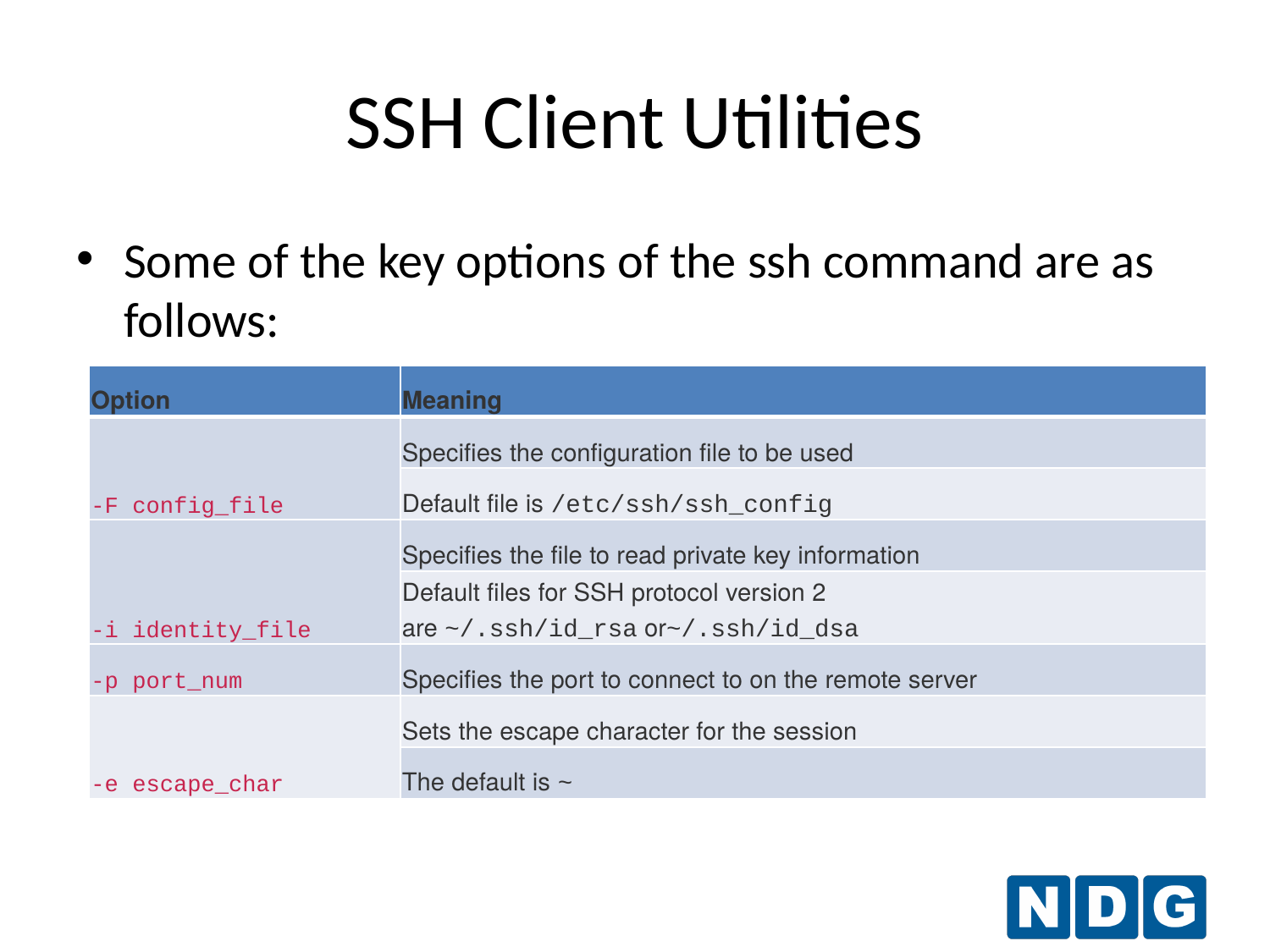

# SSH Client Utilities
Some of the key options of the ssh command are as follows:

| Option | Meaning |
| --- | --- |
| -F config\_file | Specifies the configuration file to be used |
|  | Default file is /etc/ssh/ssh\_config |
| -i identity\_file | Specifies the file to read private key information |
|  | Default files for SSH protocol version 2 are ~/.ssh/id\_rsa or~/.ssh/id\_dsa |
| -p port\_num | Specifies the port to connect to on the remote server |
| -e escape\_char | Sets the escape character for the session |
|  | The default is ~ |